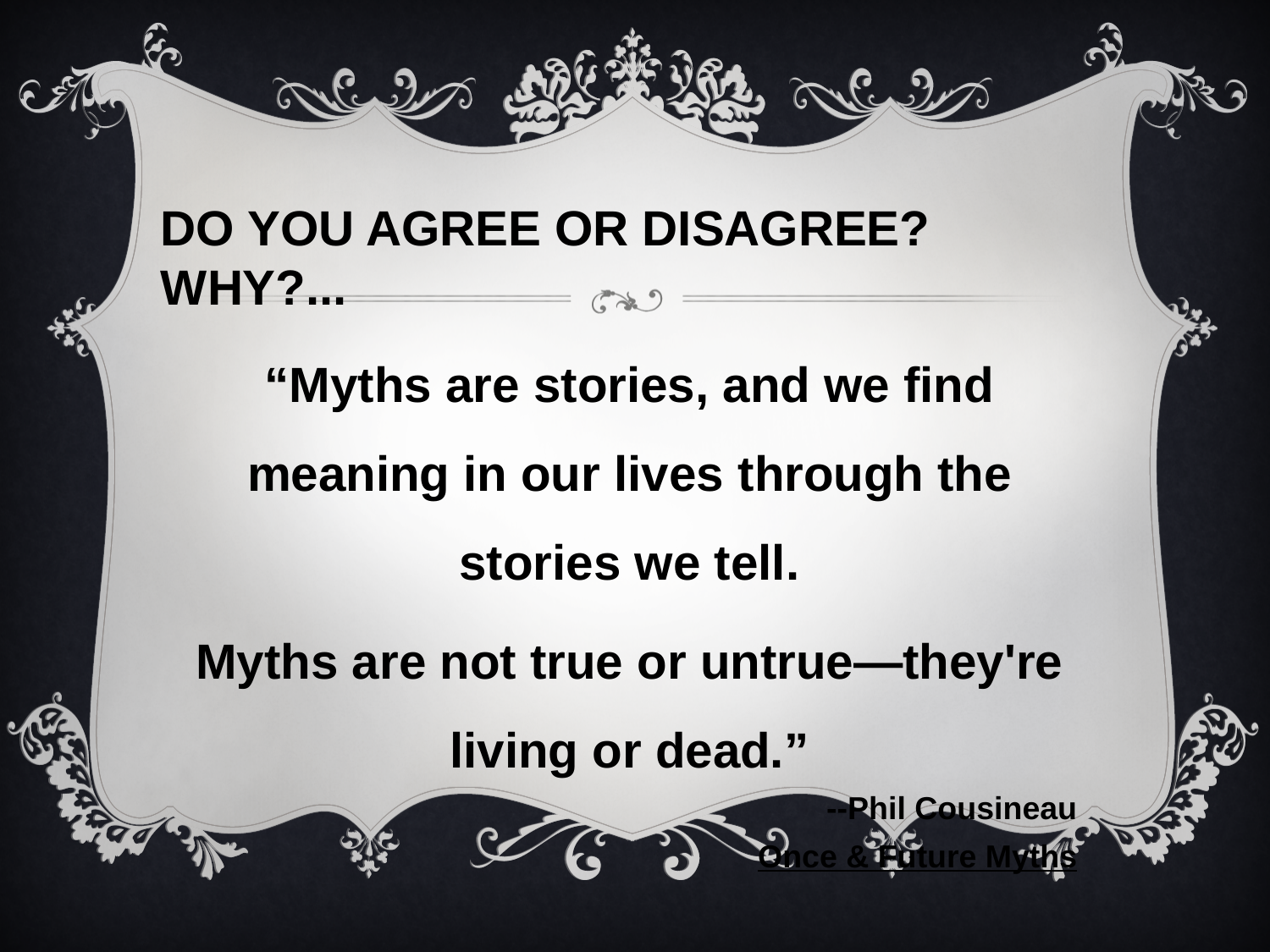

DO YOU AGREE OR DISAGREE?  WHY?...
“Myths are stories, and we find meaning in our lives through the stories we tell.
Myths are not true or untrue—they're living or dead.”
--Phil Cousineau
 Once & Future Myths